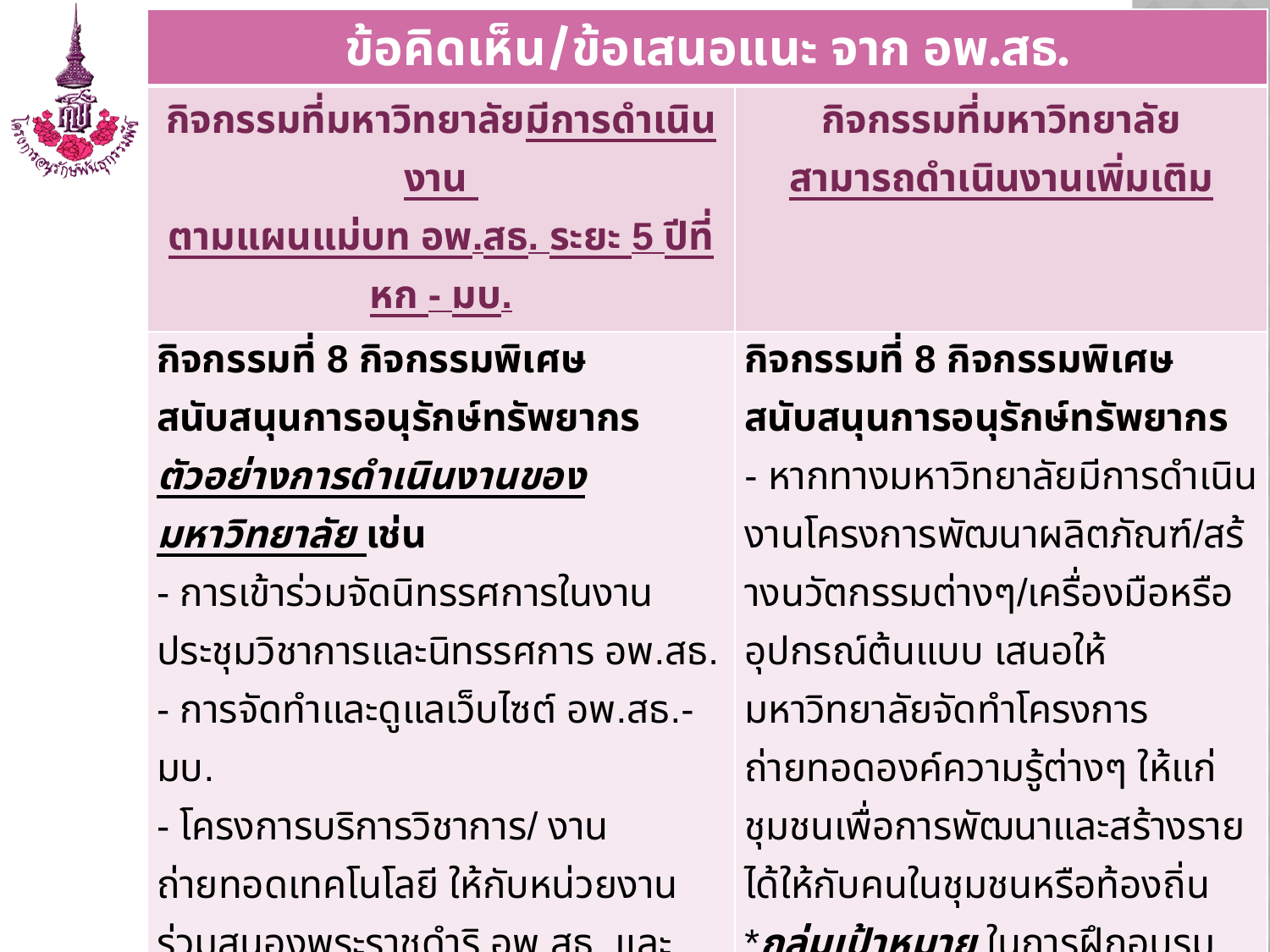

| ข้อคิดเห็น/ข้อเสนอแนะ จาก อพ.สธ. |  |
| --- | --- |
| กิจกรรมที่มหาวิทยาลัยมีการดำเนินงาน ตามแผนแม่บท อพ.สธ. ระยะ 5 ปีที่หก - มบ. | กิจกรรมที่มหาวิทยาลัย สามารถดำเนินงานเพิ่มเติม |
| กิจกรรมที่ 8 กิจกรรมพิเศษสนับสนุนการอนุรักษ์ทรัพยากร ตัวอย่างการดำเนินงานของมหาวิทยาลัย เช่น - การเข้าร่วมจัดนิทรรศการในงานประชุมวิชาการและนิทรรศการ อพ.สธ. - การจัดทำและดูแลเว็บไซต์ อพ.สธ.-มบ. - โครงการบริการวิชาการ/ งานถ่ายทอดเทคโนโลยี ให้กับหน่วยงานร่วมสนองพระราชดำริ อพ.สธ. และสมาชิก อพ.สธ. (โรงเรียน/ องค์กรปกครองท้องถิ่น) - สนับสนุน/เชิญชวนโรงเรียน, องค์กรปกครองท้องถิ่นในภาคใต้ ที่ยังไม่ได้เป็นสมาชิก อพ.สธ. ให้สมัครเข้าร่วมสนองพระราชดำริ อพ.สธ. - สนับสนุนสมาชิก อพ.สธ. ในการดำเนินงานสวนพฤกษศาสตร์โรงเรียนและฐานทรัพยากรท้องถิ่น | กิจกรรมที่ 8 กิจกรรมพิเศษสนับสนุนการอนุรักษ์ทรัพยากร - หากทางมหาวิทยาลัยมีการดำเนินงานโครงการพัฒนาผลิตภัณฑ์/สร้างนวัตกรรมต่างๆ/เครื่องมือหรืออุปกรณ์ต้นแบบ เสนอให้มหาวิทยาลัยจัดทำโครงการถ่ายทอดองค์ความรู้ต่างๆ ให้แก่ชุมชนเพื่อการพัฒนาและสร้างรายได้ให้กับคนในชุมชนหรือท้องถิ่น \*กลุ่มเป้าหมาย ในการฝึกอบรมต่างๆ นั้นต้องเป็นหน่วยงานที่ร่วมสนองพระราชดำริ อพ.สธ. \* อปท. ต้องสมัครเป็นสมาชิกในงานจัดทำฐานทรัพยากรท้องถิ่น \* โรงเรียน ต้องสมัครเป็นสมาชิกในงานสวนพฤกษศาสตร์โรงเรียน หมายเหตุ: หากยังไม่ได้สมัครสมาชิกขอให้สมัครเป็นสมาชิก |